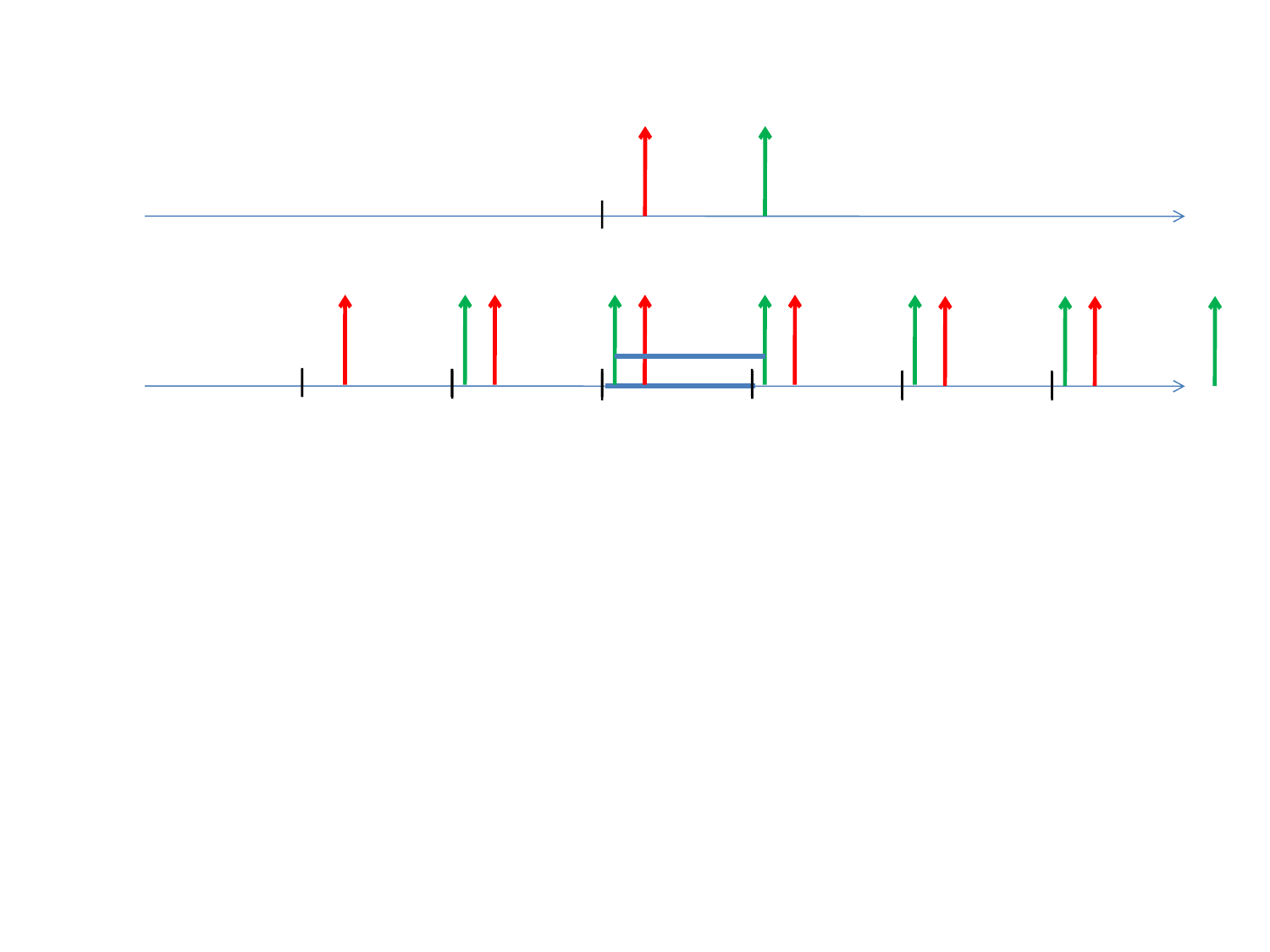

|
|
|
|
|
|
|
|
|
|
|
|
|
|
|
|
|